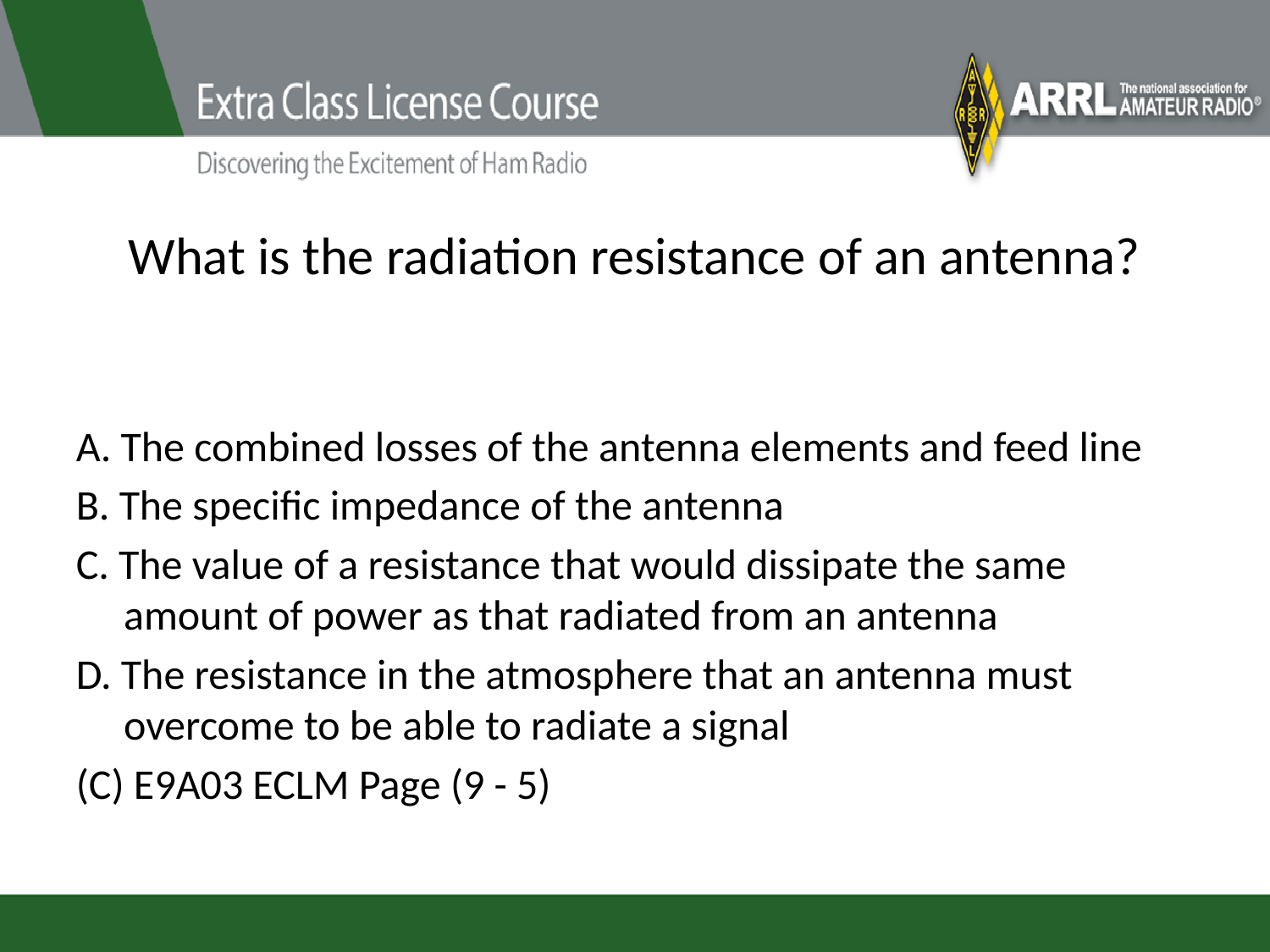

# What is the radiation resistance of an antenna?
A. The combined losses of the antenna elements and feed line
B. The specific impedance of the antenna
C. The value of a resistance that would dissipate the same amount of power as that radiated from an antenna
D. The resistance in the atmosphere that an antenna must overcome to be able to radiate a signal
(C) E9A03 ECLM Page (9 - 5)